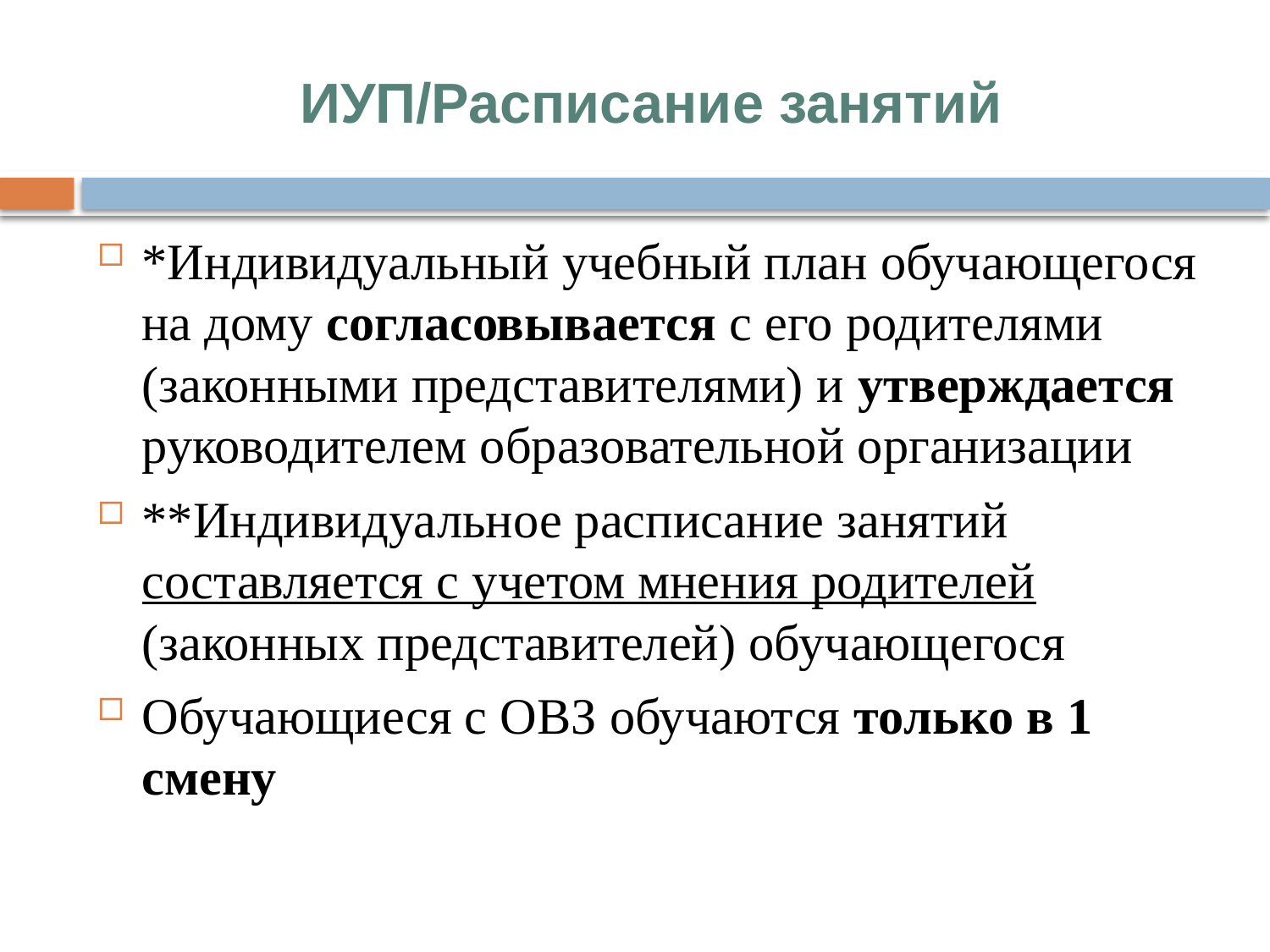

# ИУП/Расписание занятий
*Индивидуальный учебный план обучающегося на дому согласовывается с его родителями (законными представителями) и утверждается руководителем образовательной организации
**Индивидуальное расписание занятий составляется с учетом мнения родителей (законных представителей) обучающегося
Обучающиеся с ОВЗ обучаются только в 1 смену